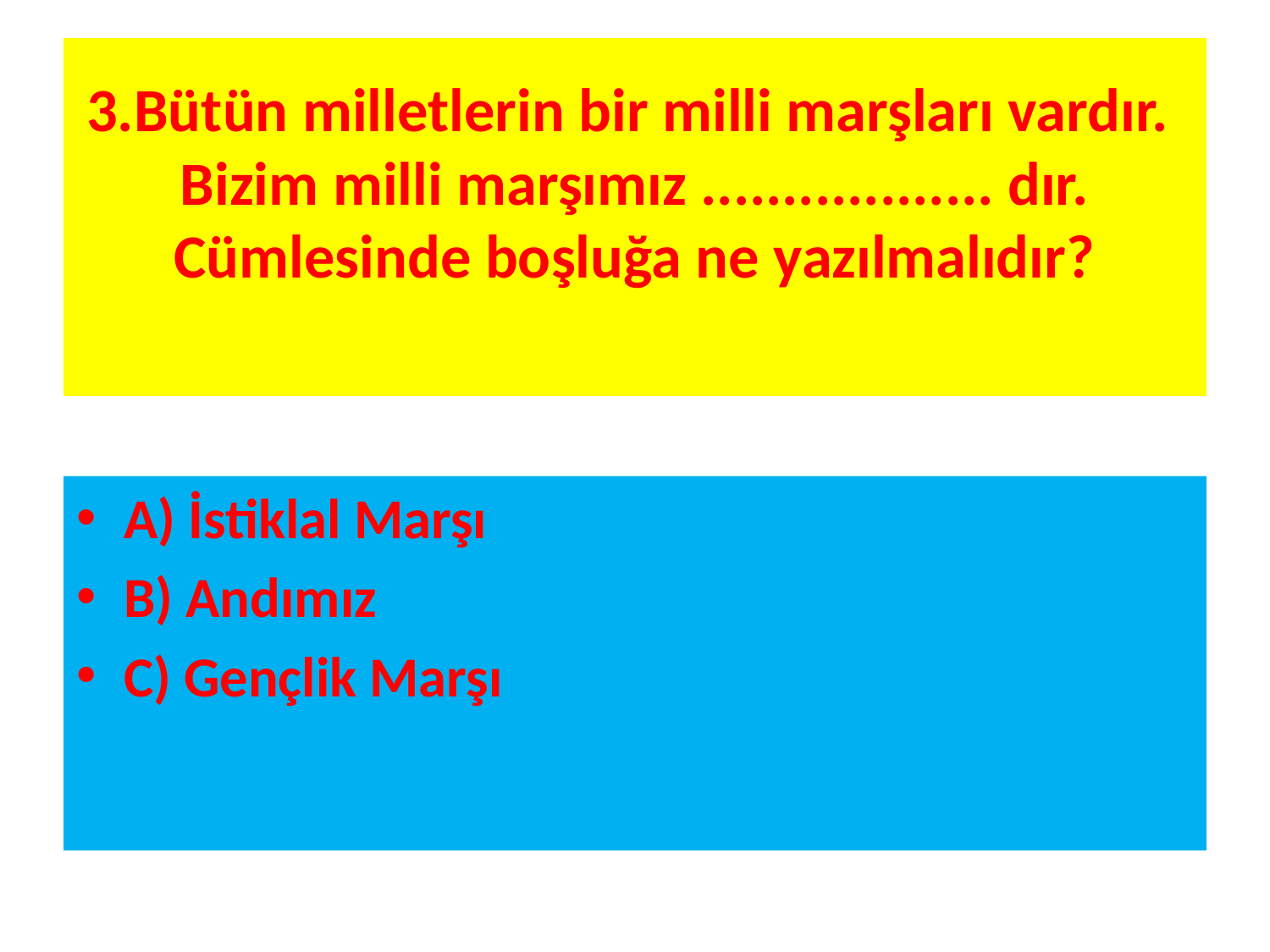

# 3.Bütün milletlerin bir milli marşları vardır. Bizim milli marşımız .................. dır. Cümlesinde boşluğa ne yazılmalıdır?
A) İstiklal Marşı
B) Andımız
C) Gençlik Marşı